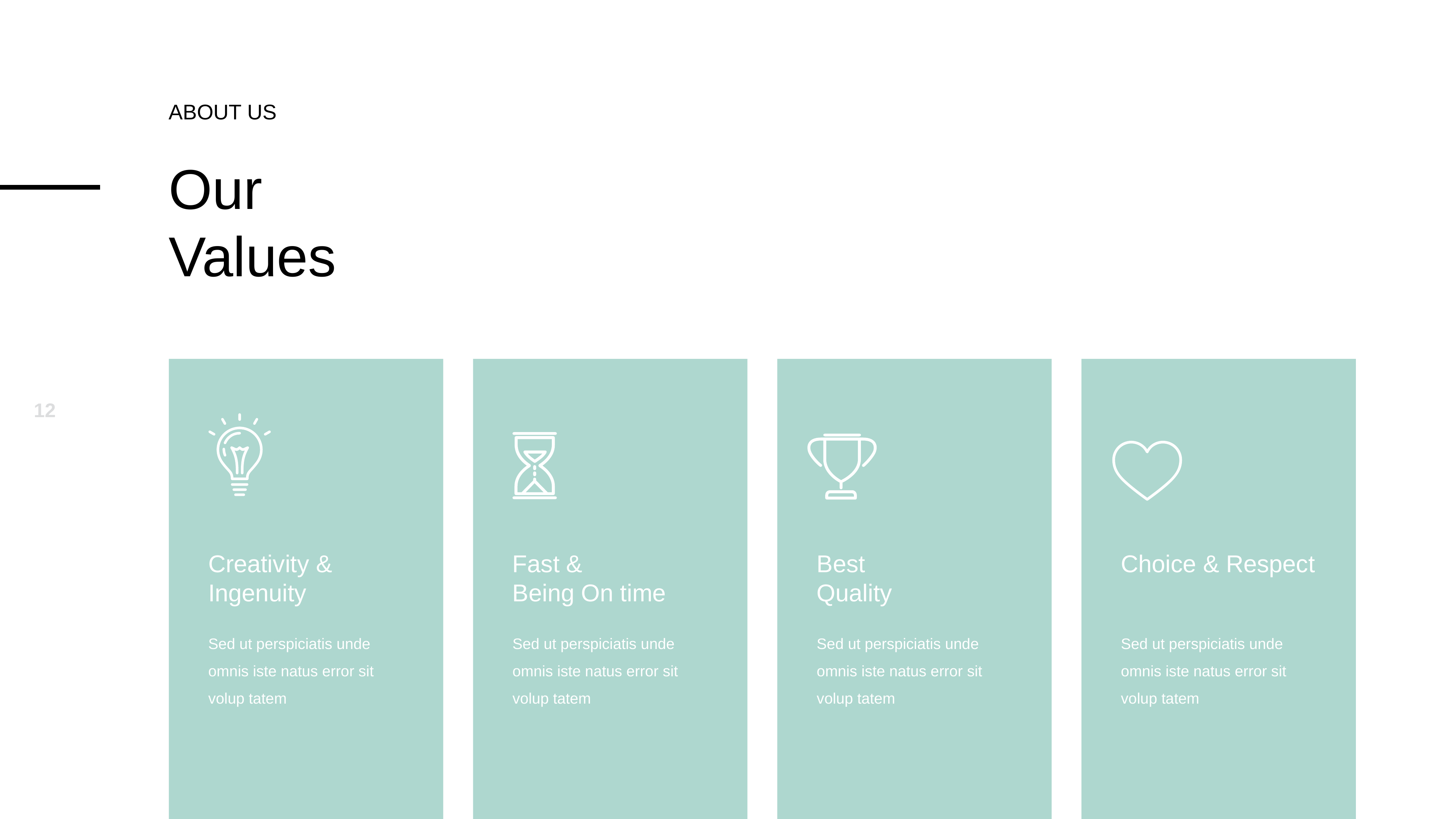

ABOUT US
Our
Values

Creativity & Ingenuity
Fast &
Being On time
Best
Quality
Choice & Respect
Sed ut perspiciatis unde omnis iste natus error sit volup tatem
Sed ut perspiciatis unde omnis iste natus error sit volup tatem
Sed ut perspiciatis unde omnis iste natus error sit volup tatem
Sed ut perspiciatis unde omnis iste natus error sit volup tatem